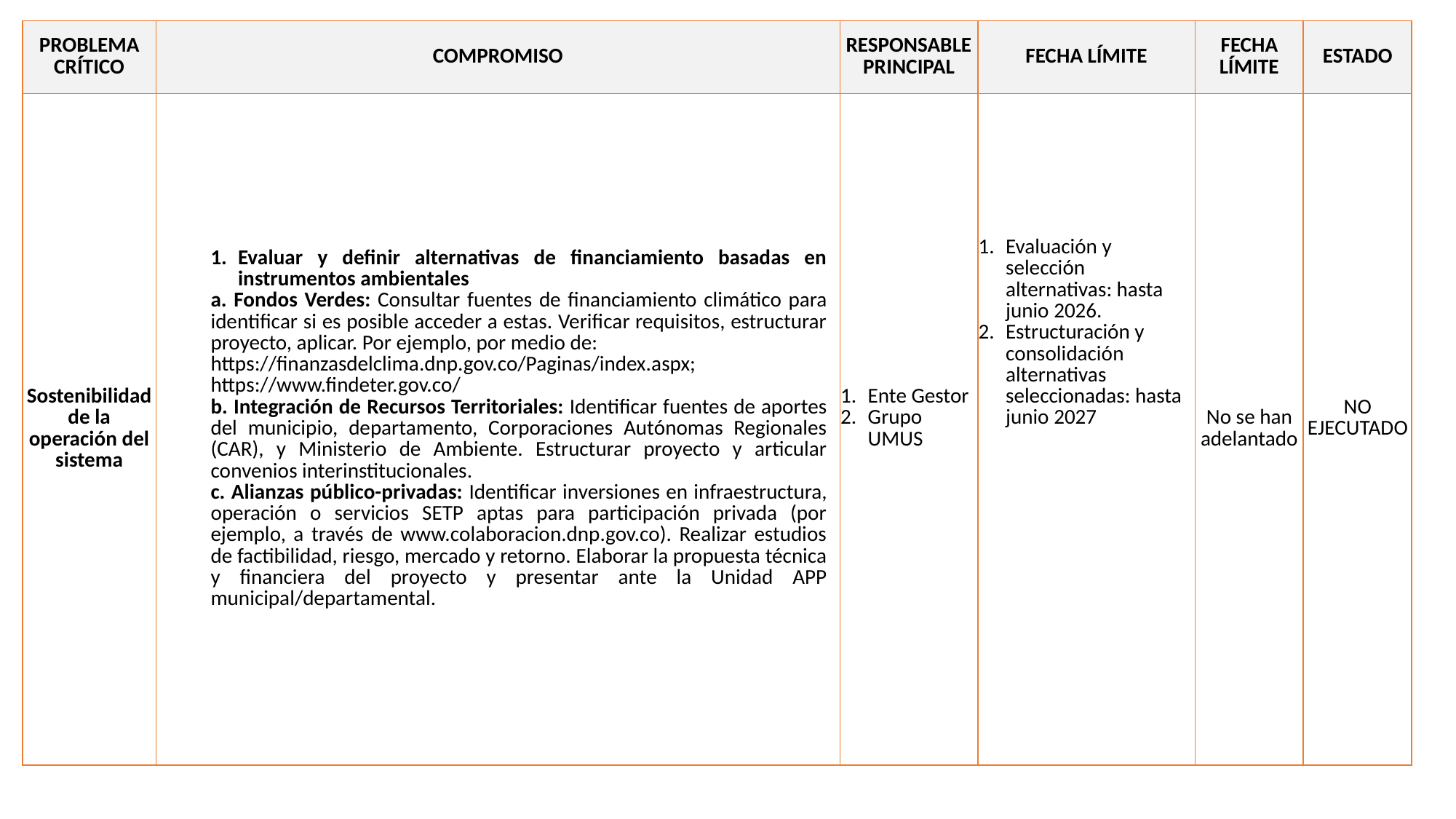

| PROBLEMA CRÍTICO | COMPROMISO | RESPONSABLE PRINCIPAL | FECHA LÍMITE | FECHA LÍMITE | ESTADO |
| --- | --- | --- | --- | --- | --- |
| Sostenibilidad de la operación del sistema | Evaluar y definir alternativas de financiamiento basadas en instrumentos ambientales a. Fondos Verdes: Consultar fuentes de financiamiento climático para identificar si es posible acceder a estas. Verificar requisitos, estructurar proyecto, aplicar. Por ejemplo, por medio de: https://finanzasdelclima.dnp.gov.co/Paginas/index.aspx; https://www.findeter.gov.co/   b. Integración de Recursos Territoriales: Identificar fuentes de aportes del municipio, departamento, Corporaciones Autónomas Regionales (CAR), y Ministerio de Ambiente. Estructurar proyecto y articular convenios interinstitucionales. c. Alianzas público-privadas: Identificar inversiones en infraestructura, operación o servicios SETP aptas para participación privada (por ejemplo, a través de www.colaboracion.dnp.gov.co). Realizar estudios de factibilidad, riesgo, mercado y retorno. Elaborar la propuesta técnica y financiera del proyecto y presentar ante la Unidad APP municipal/departamental. | Ente Gestor Grupo UMUS | Evaluación y selección alternativas: hasta junio 2026. Estructuración y consolidación alternativas seleccionadas: hasta junio 2027 | No se han adelantado | NO EJECUTADO |